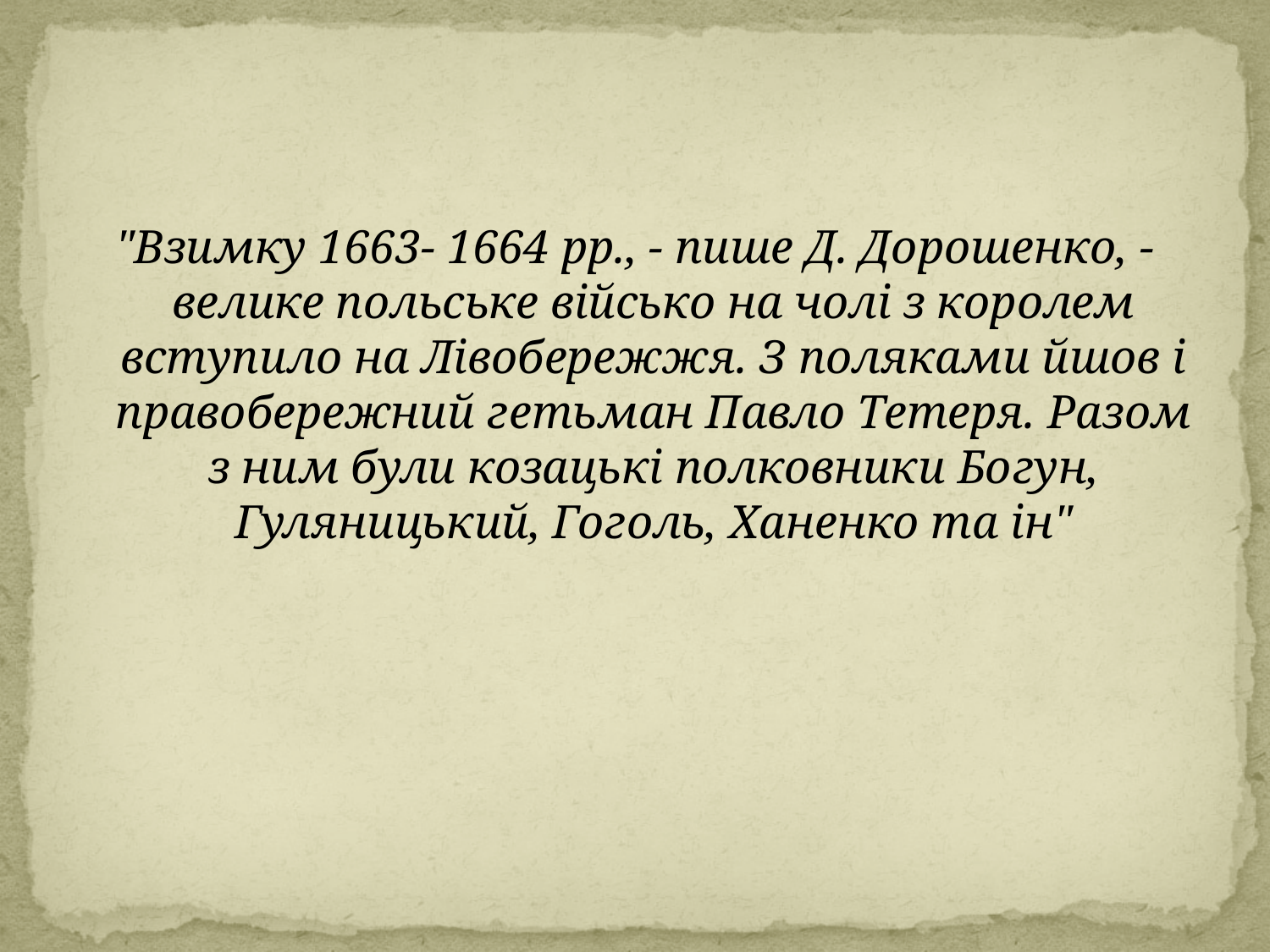

"Взимку 1663- 1664 рр., - пише Д. Дорошенко, - велике польське військо на чолі з королем вступило на Лівобережжя. З поляками йшов і правобережний гетьман Павло Тетеря. Разом з ним були козацькі полковники Богун, Гуляницький, Гоголь, Ханенко та ін"